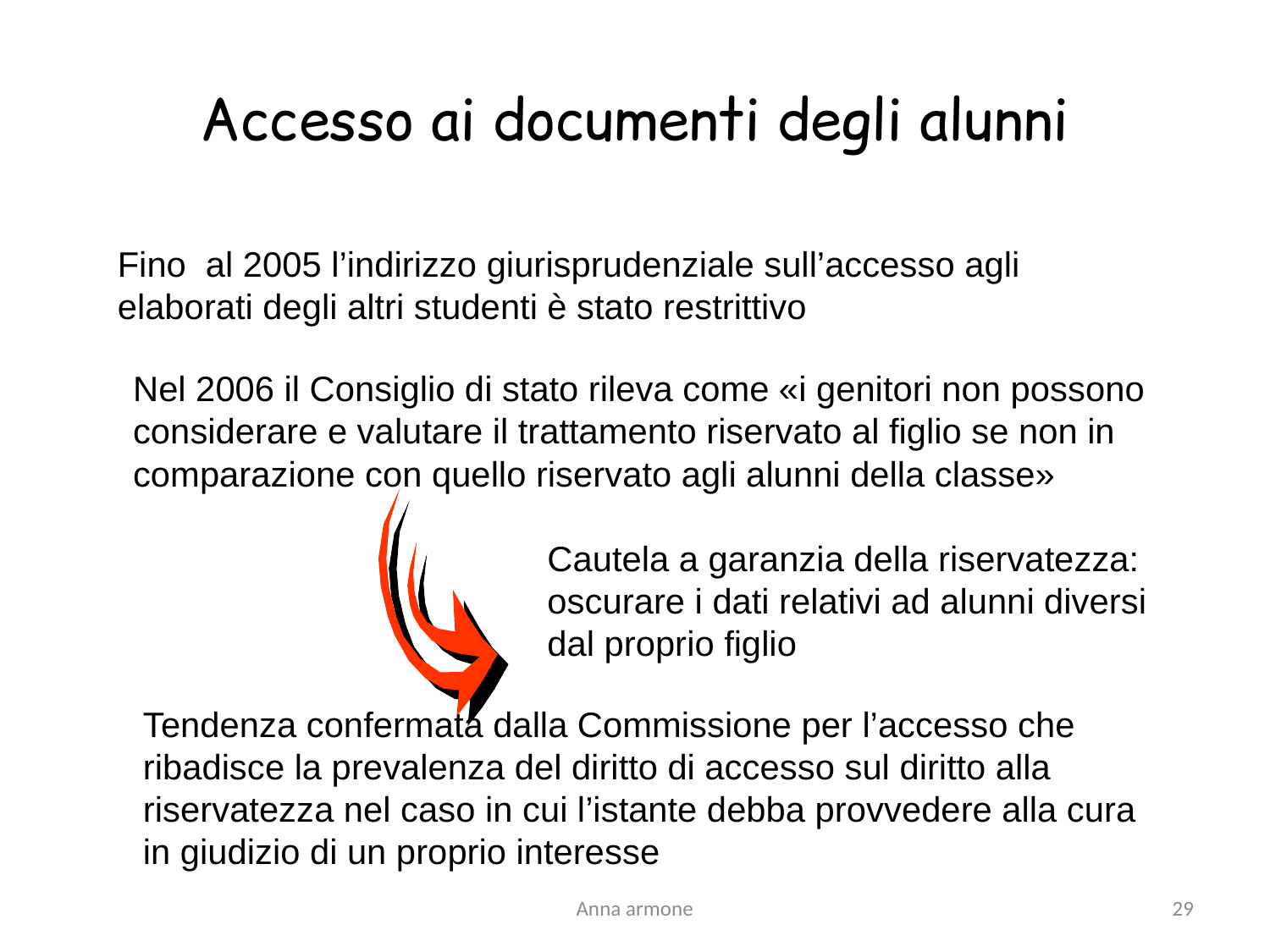

# Accesso ai documenti degli alunni
Fino  al 2005 l’indirizzo giurisprudenziale sull’accesso agli elaborati degli altri studenti è stato restrittivo
Nel 2006 il Consiglio di stato rileva come «i genitori non possono considerare e valutare il trattamento riservato al figlio se non in comparazione con quello riservato agli alunni della classe»

Cautela a garanzia della riservatezza: oscurare i dati relativi ad alunni diversi dal proprio figlio
Tendenza confermata dalla Commissione per l’accesso che ribadisce la prevalenza del diritto di accesso sul diritto alla riservatezza nel caso in cui l’istante debba provvedere alla cura in giudizio di un proprio interesse
Anna armone
29